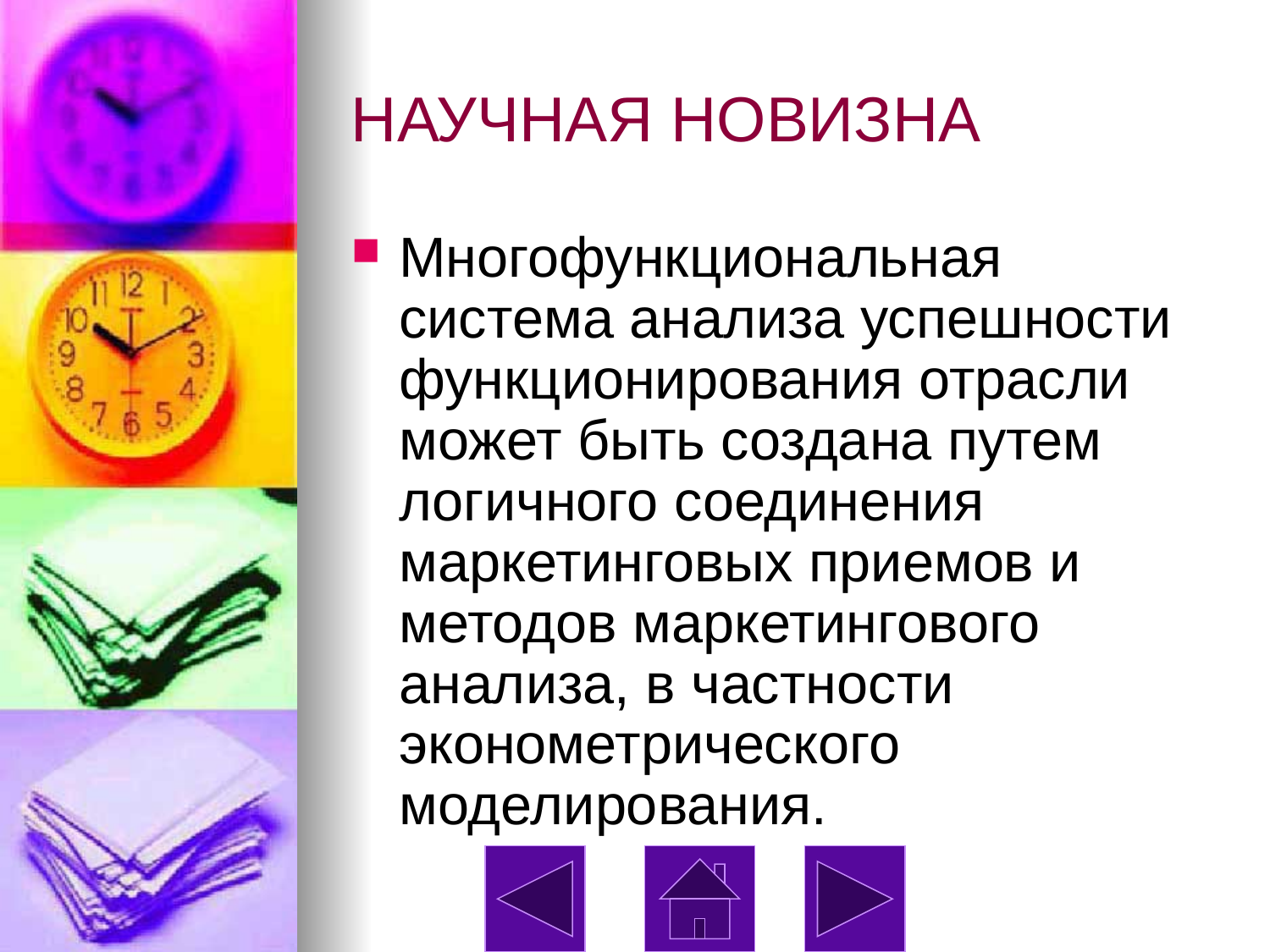

# НАУЧНАЯ НОВИЗНА
Многофункциональная система анализа успешности функционирования отрасли может быть создана путем логичного соединения маркетинговых приемов и методов маркетингового анализа, в частности эконометрического моделирования.